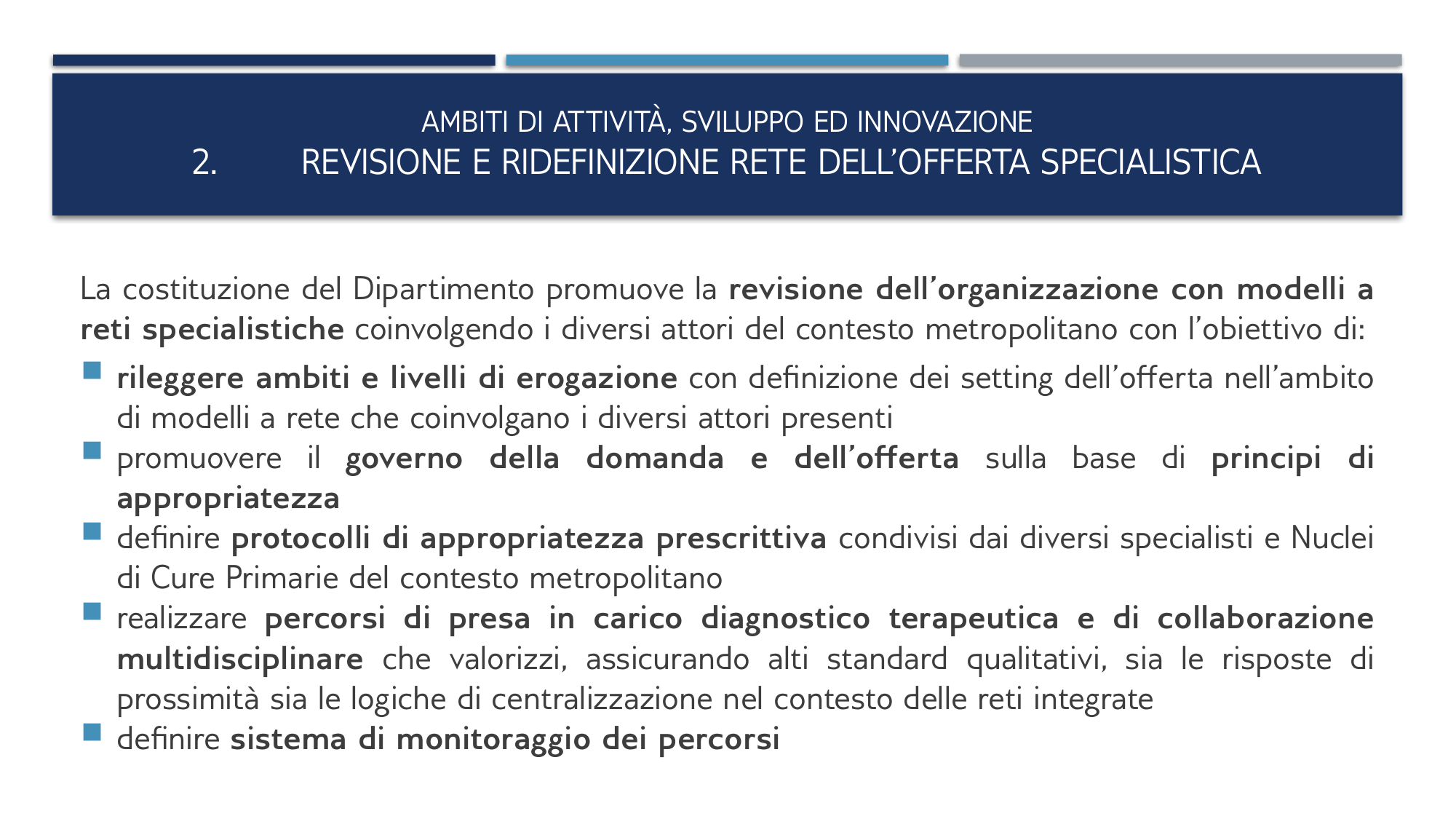

# Ambiti di attività, sviluppo ed innovazione 2.	Revisione e ridefinizione rete dell’offerta specialistica
La costituzione del Dipartimento promuove la revisione dell’organizzazione con modelli a reti specialistiche coinvolgendo i diversi attori del contesto metropolitano con l’obiettivo di:
rileggere ambiti e livelli di erogazione con definizione dei setting dell’offerta nell’ambito di modelli a rete che coinvolgano i diversi attori presenti
promuovere il governo della domanda e dell’offerta sulla base di principi di appropriatezza
definire protocolli di appropriatezza prescrittiva condivisi dai diversi specialisti e Nuclei di Cure Primarie del contesto metropolitano
realizzare percorsi di presa in carico diagnostico terapeutica e di collaborazione multidisciplinare che valorizzi, assicurando alti standard qualitativi, sia le risposte di prossimità sia le logiche di centralizzazione nel contesto delle reti integrate
definire sistema di monitoraggio dei percorsi